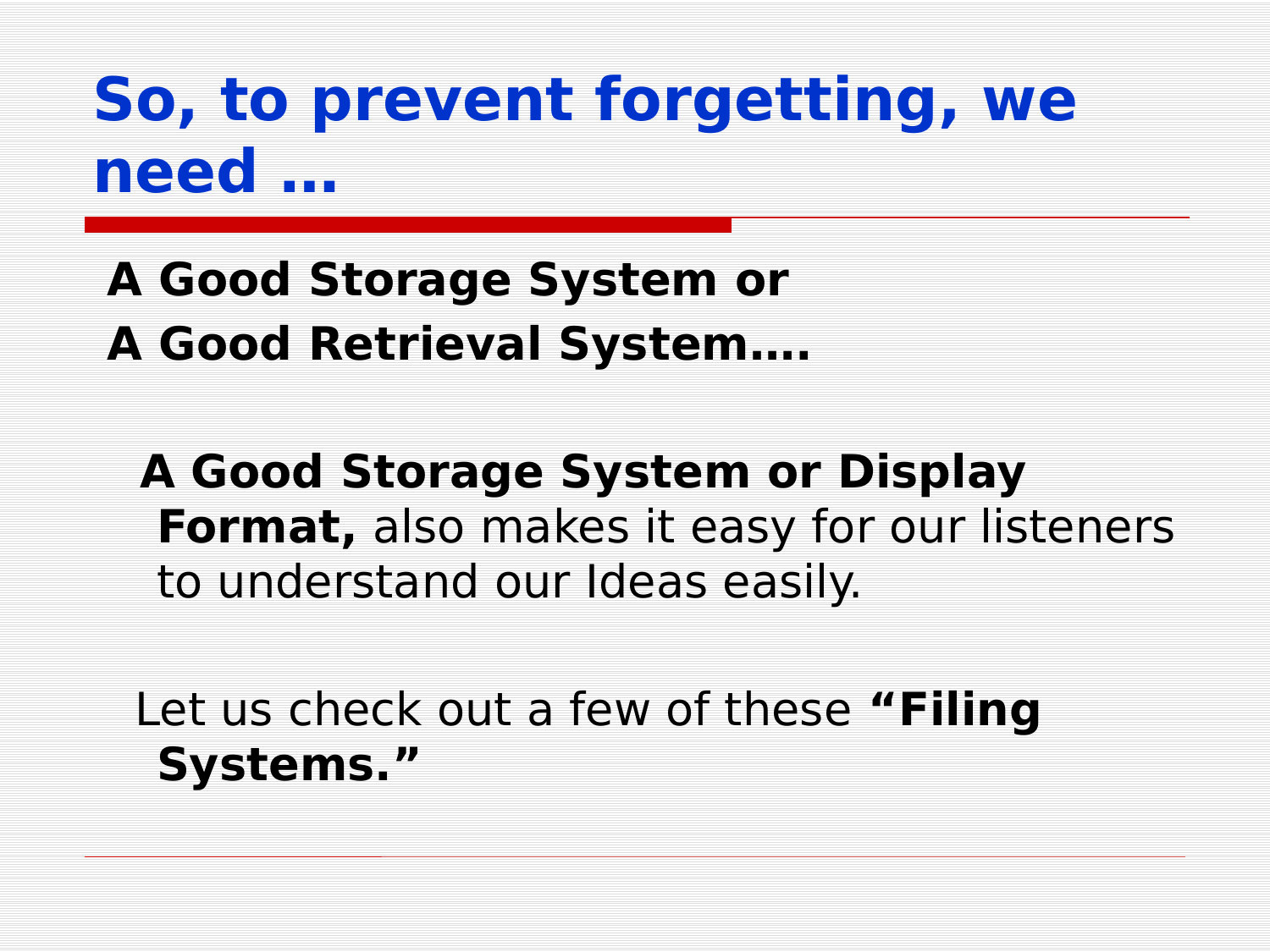

# So, to prevent forgetting, we need …
 A Good Storage System or
 A Good Retrieval System….

   A Good Storage System or Display Format, also makes it easy for our listeners to understand our Ideas easily.

   Let us check out a few of these “Filing Systems.”